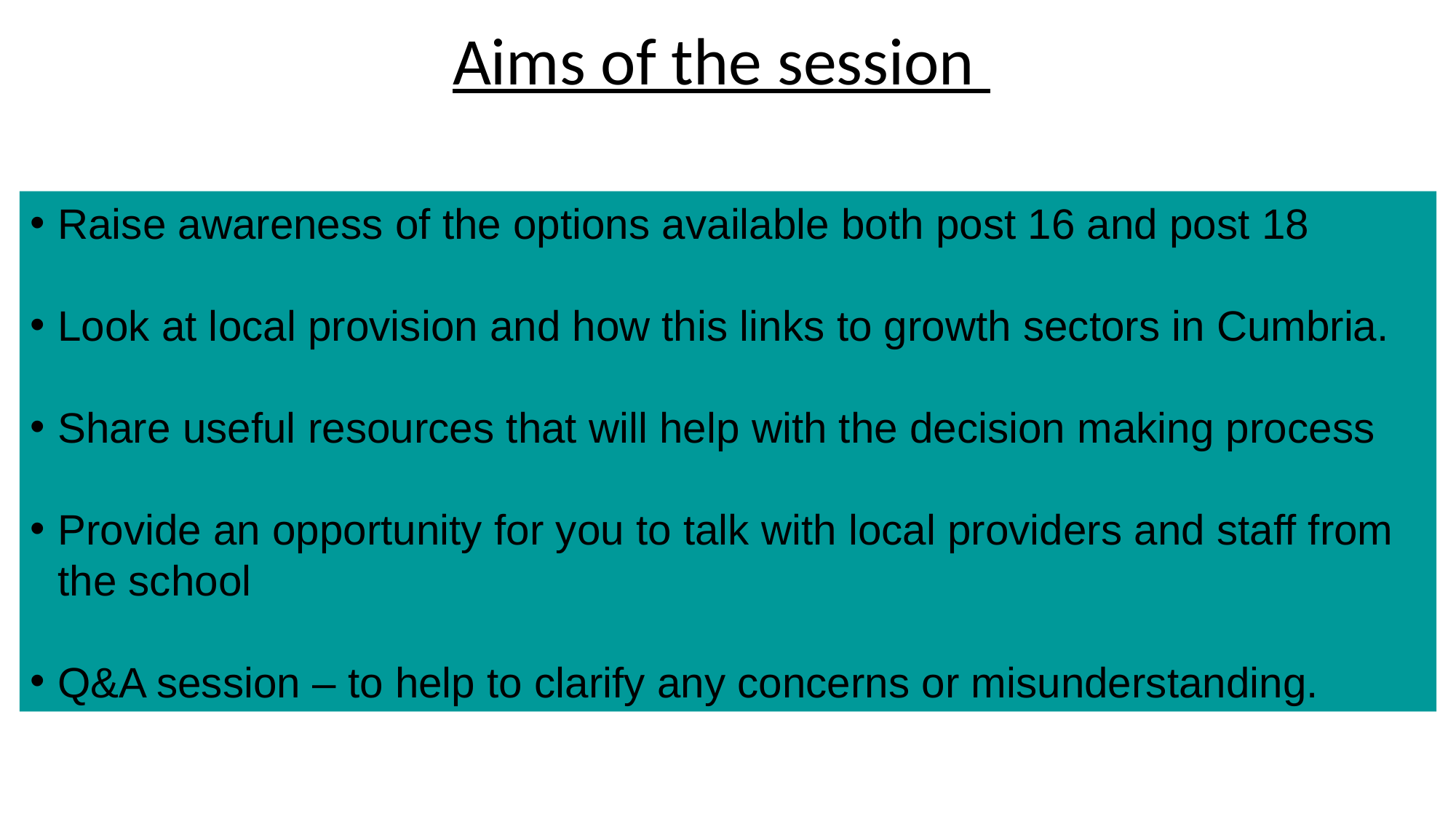

# Aims of the session
Raise awareness of the options available both post 16 and post 18

Look at local provision and how this links to growth sectors in Cumbria.

Share useful resources that will help with the decision making process

Provide an opportunity for you to talk with local providers and staff from the school

Q&A session – to help to clarify any concerns or misunderstanding.